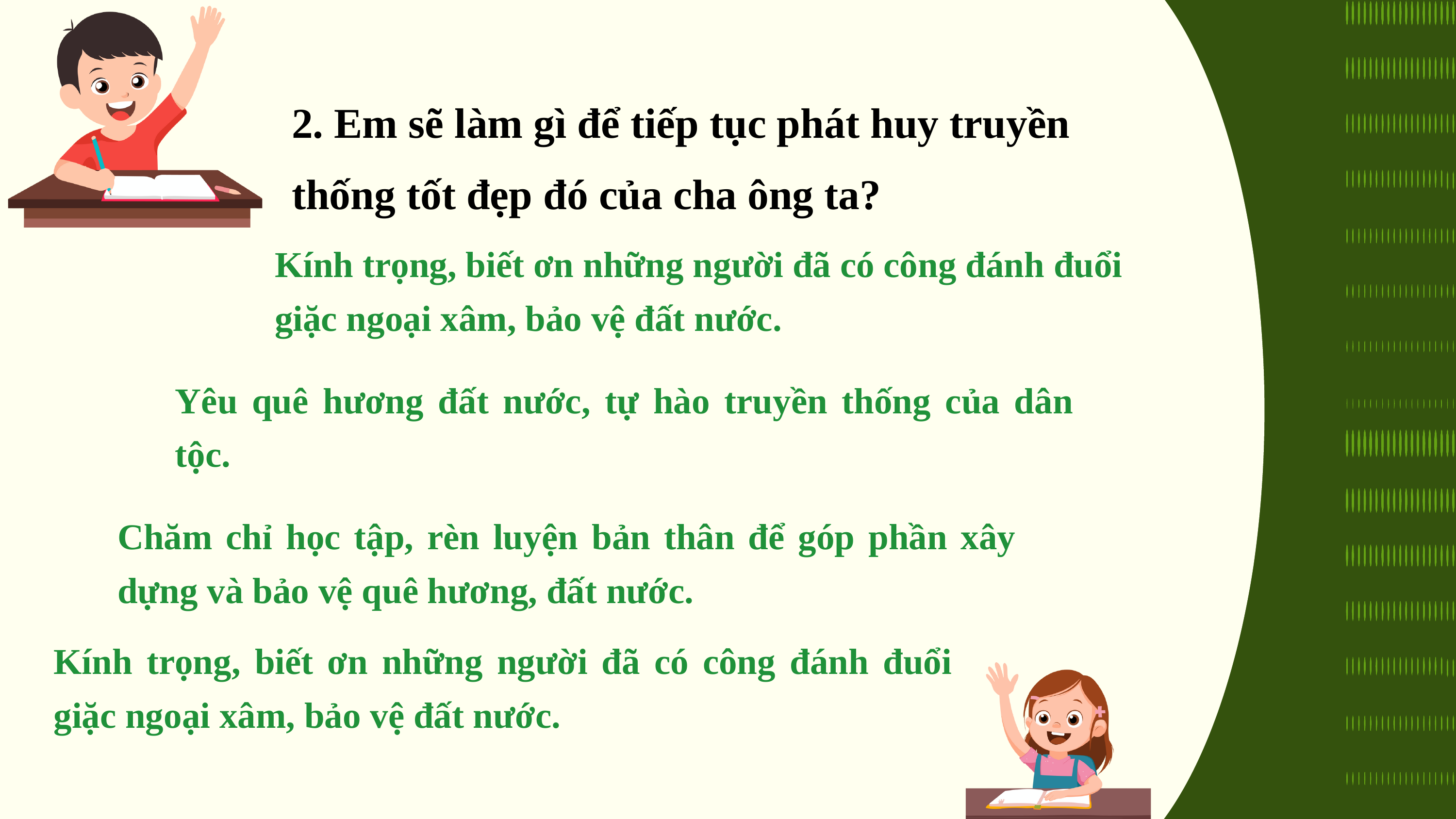

2. Em sẽ làm gì để tiếp tục phát huy truyền thống tốt đẹp đó của cha ông ta?

Kính trọng, biết ơn những người đã có công đánh đuổi
giặc ngoại xâm, bảo vệ đất nước.

Yêu quê hương đất nước, tự hào truyền thống của dân tộc.
Chăm chỉ học tập, rèn luyện bản thân để góp phần xây dựng và bảo vệ quê hương, đất nước.

Kính trọng, biết ơn những người đã có công đánh đuổi giặc ngoại xâm, bảo vệ đất nước.